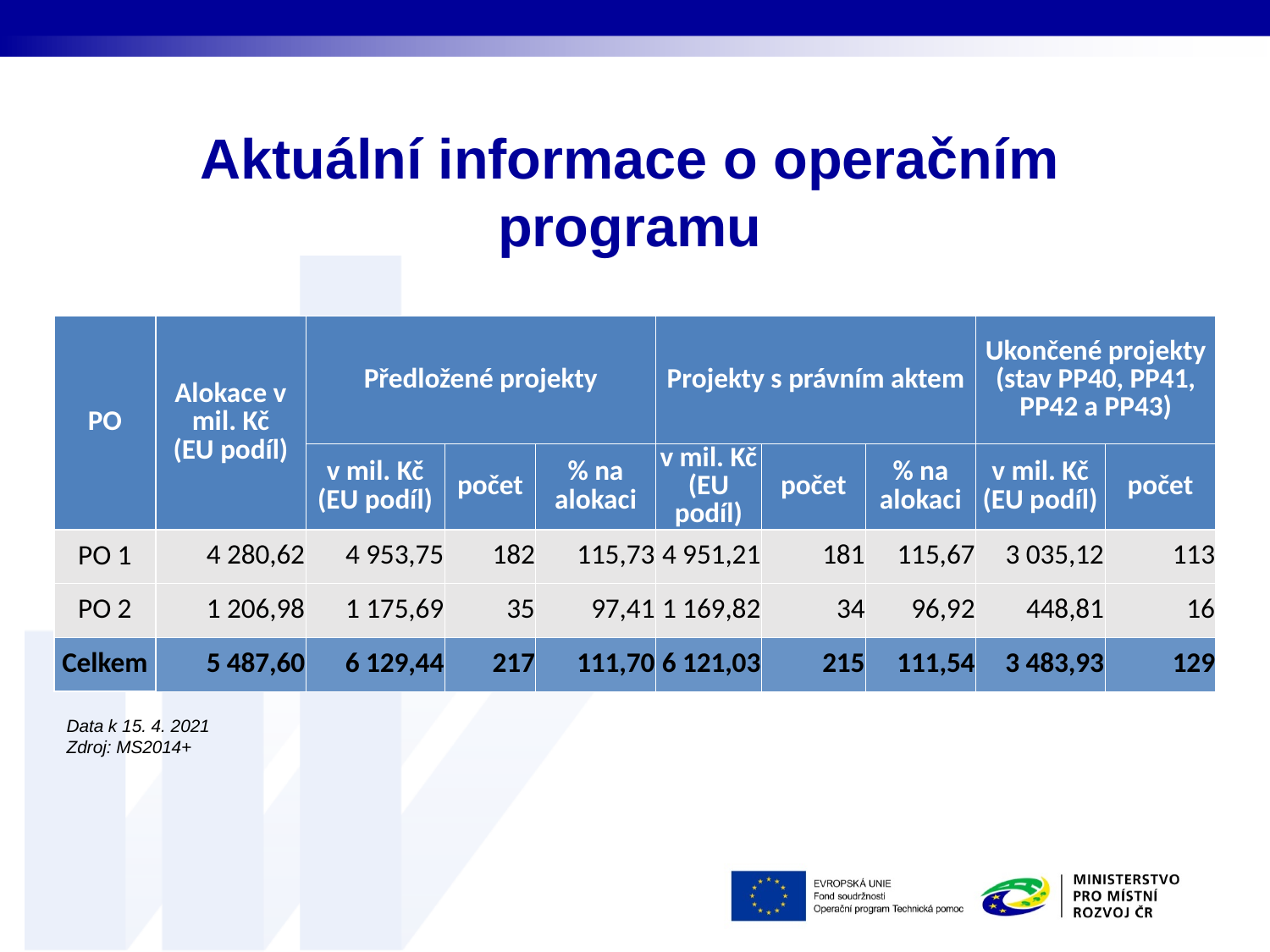

# Aktuální informace o operačním programu
| PO | Alokace v mil. Kč (EU podíl) | Předložené projekty |  |  | Projekty s právním aktem |  |  | Ukončené projekty (stav PP40, PP41, PP42 a PP43) |  |
| --- | --- | --- | --- | --- | --- | --- | --- | --- | --- |
|  |  | v mil. Kč (EU podíl) | počet | % na alokaci | v mil. Kč (EU podíl) | počet | % na alokaci | v mil. Kč (EU podíl) | počet |
| PO 1 | 4 280,62 | 4 953,75 | 182 | 115,73 | 4 951,21 | 181 | 115,67 | 3 035,12 | 113 |
| PO 2 | 1 206,98 | 1 175,69 | 35 | 97,41 | 1 169,82 | 34 | 96,92 | 448,81 | 16 |
| Celkem | 5 487,60 | 6 129,44 | 217 | 111,70 | 6 121,03 | 215 | 111,54 | 3 483,93 | 129 |
Data k 15. 4. 2021
Zdroj: MS2014+